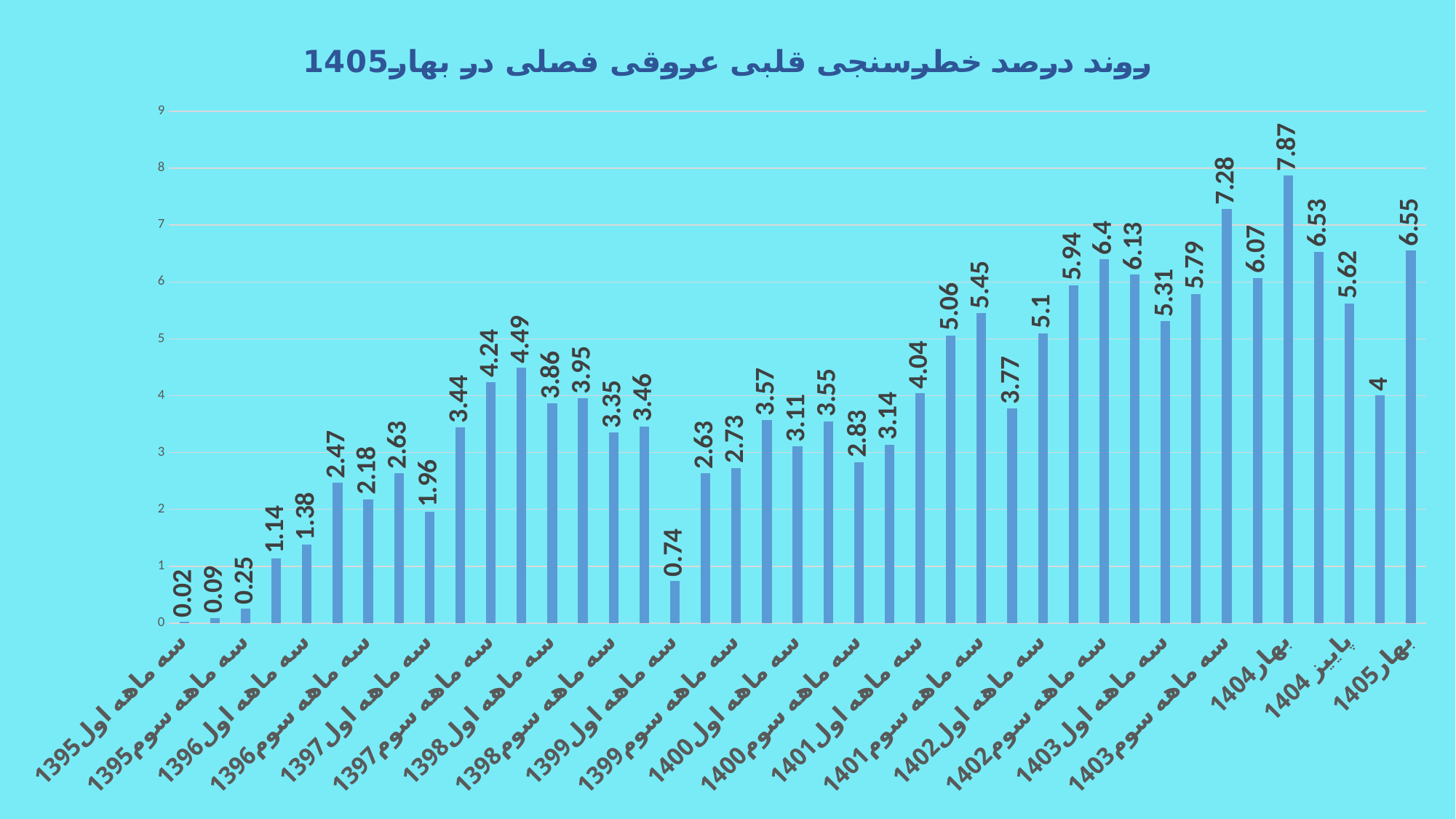

### Chart: روند درصد خطرسنجی قلبی عروقی فصلی در بهار1405

| Category | درصد |
|---|---|
| سه ماهه اول1395 | 0.02 |
| سه ماهه دوم1395 | 0.09 |
| سه ماهه سوم1395 | 0.25 |
| سه ماهه چهارم1395 | 1.14 |
| سه ماهه اول1396 | 1.38 |
| سه ماهه دوم1396 | 2.47 |
| سه ماهه سوم1396 | 2.18 |
| سه ماهه چهارم1396 | 2.63 |
| سه ماهه اول1397 | 1.96 |
| سه ماهه دوم1397 | 3.44 |
| سه ماهه سوم1397 | 4.24 |
| سه ماهه چهارم1397 | 4.49 |
| سه ماهه اول1398 | 3.86 |
| سه ماهه دوم1398 | 3.95 |
| سه ماهه سوم1398 | 3.35 |
| سه ماهه چهارم1398 | 3.46 |
| سه ماهه اول1399 | 0.74 |
| سه ماهه دوم1399 | 2.63 |
| سه ماهه سوم1399 | 2.73 |
| سه ماهه چهارم1399 | 3.57 |
| سه ماهه اول1400 | 3.11 |
| سه ماهه دوم1400 | 3.55 |
| سه ماهه سوم1400 | 2.83 |
| سه ماهه چهارم1400 | 3.14 |
| سه ماهه اول1401 | 4.04 |
| سه ماهه دوم1401 | 5.06 |
| سه ماهه سوم1401 | 5.45 |
| سه ماهه چهارم1401 | 3.77 |
| سه ماهه اول1402 | 5.1 |
| سه ماهه دوم1402 | 5.94 |
| سه ماهه سوم1402 | 6.4 |
| سه ماهه چهارم1402 | 6.13 |
| سه ماهه اول1403 | 5.31 |
| سه ماهه دوم1403 | 5.79 |
| سه ماهه سوم1403 | 7.28 |
| سه ماهه چهارم1403 | 6.07 |
| بهار1404 | 7.87 |
| تابستان 1404 | 6.53 |
| پاییز 1404 | 5.62 |
| زمستان1404 | 4.0 |
| بهار1405 | 6.55 |